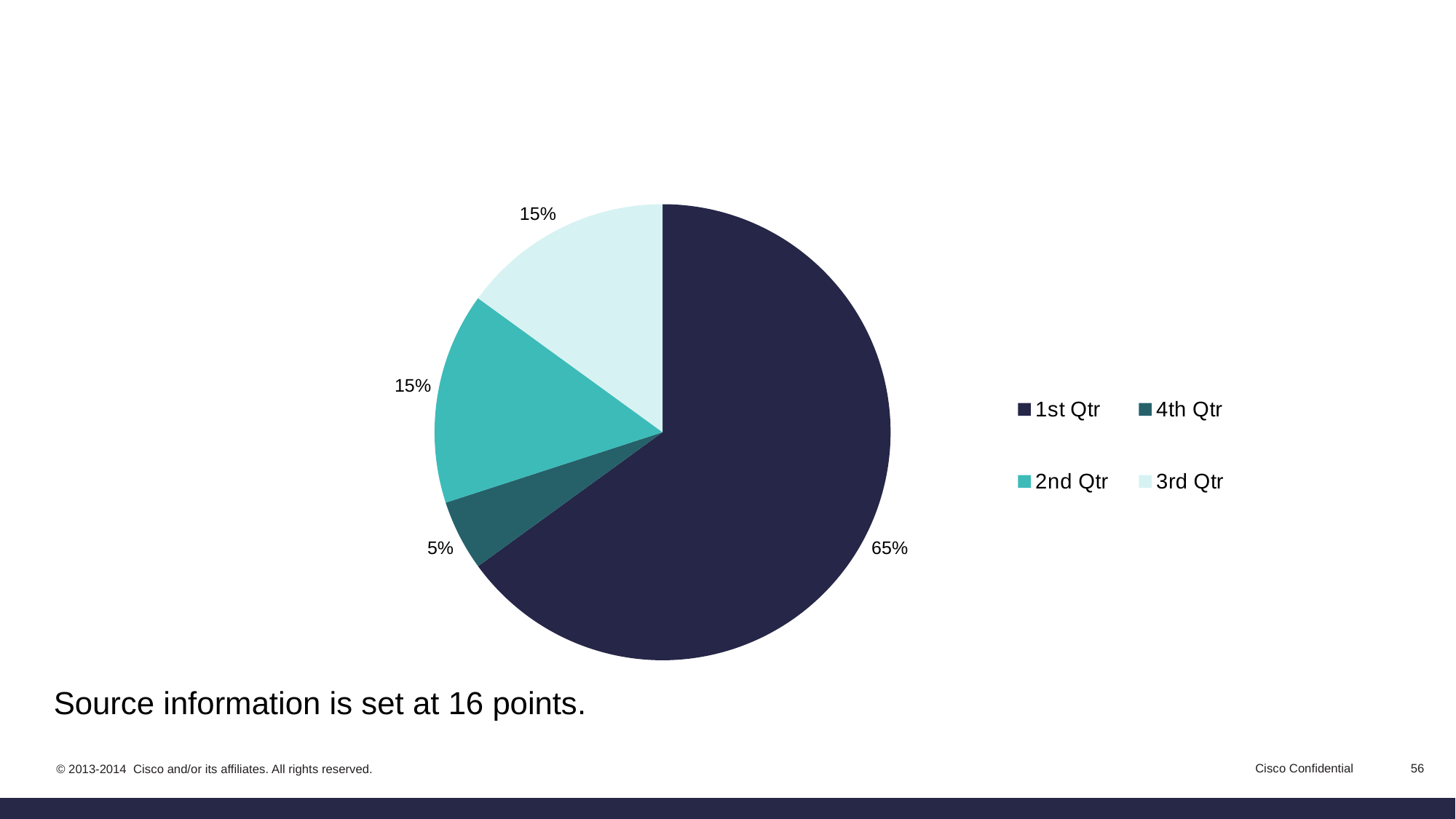

#

### Chart

| Category | Column1 |
|---|---|
| 1st Qtr | 65.0 |
| 4th Qtr | 5.0 |
| 2nd Qtr | 15.0 |
| 3rd Qtr | 15.0 |
Source information is set at 16 points.